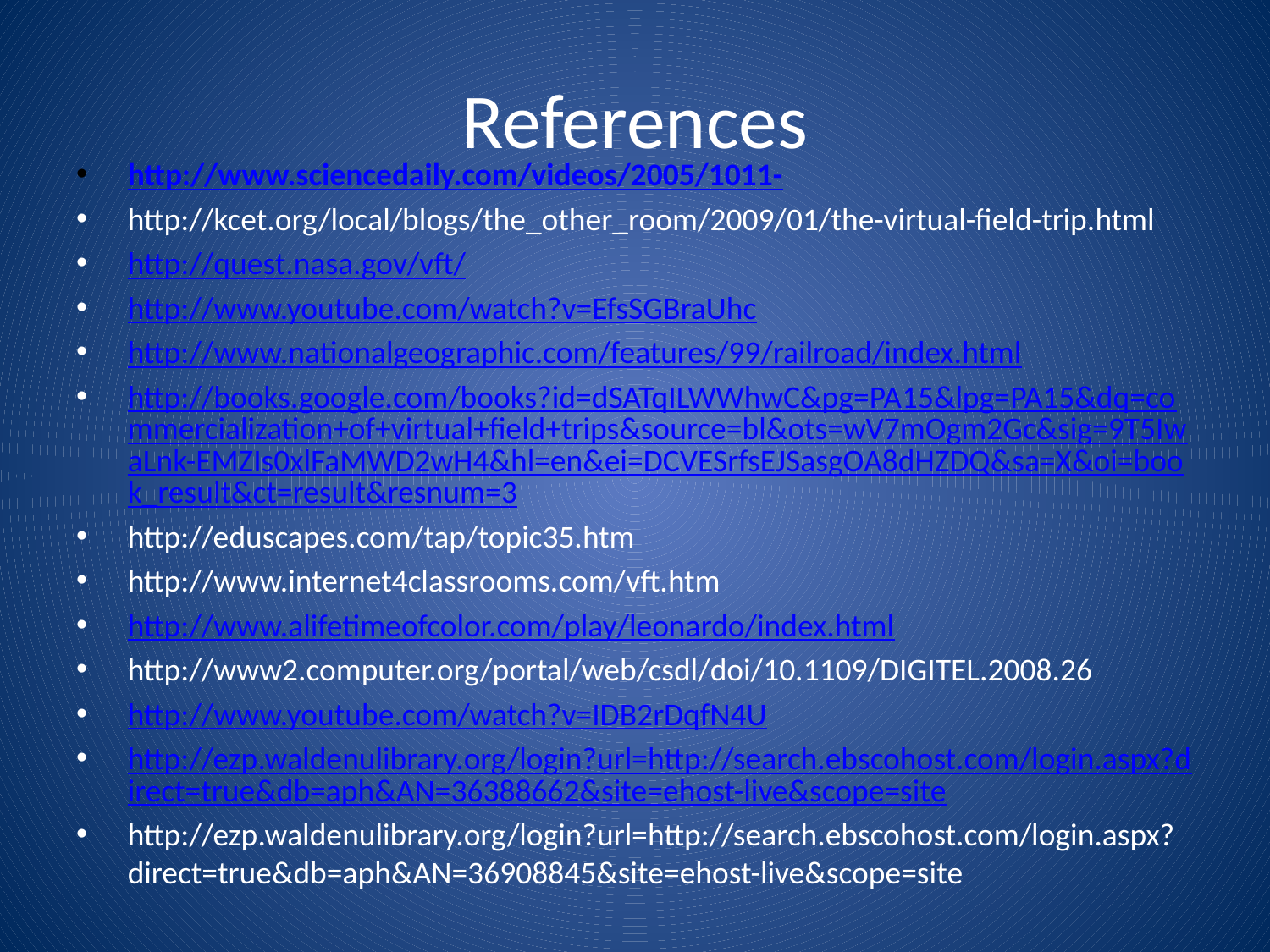

# References
http://www.sciencedaily.com/videos/2005/1011-
http://kcet.org/local/blogs/the_other_room/2009/01/the-virtual-field-trip.html
http://quest.nasa.gov/vft/
http://www.youtube.com/watch?v=EfsSGBraUhc
http://www.nationalgeographic.com/features/99/railroad/index.html
http://books.google.com/books?id=dSATqILWWhwC&pg=PA15&lpg=PA15&dq=commercialization+of+virtual+field+trips&source=bl&ots=wV7mOgm2Gc&sig=9T5IwaLnk-EMZIs0xlFaMWD2wH4&hl=en&ei=DCVESrfsEJSasgOA8dHZDQ&sa=X&oi=book_result&ct=result&resnum=3
http://eduscapes.com/tap/topic35.htm
http://www.internet4classrooms.com/vft.htm
http://www.alifetimeofcolor.com/play/leonardo/index.html
http://www2.computer.org/portal/web/csdl/doi/10.1109/DIGITEL.2008.26
http://www.youtube.com/watch?v=IDB2rDqfN4U
http://ezp.waldenulibrary.org/login?url=http://search.ebscohost.com/login.aspx?direct=true&db=aph&AN=36388662&site=ehost-live&scope=site
http://ezp.waldenulibrary.org/login?url=http://search.ebscohost.com/login.aspx?direct=true&db=aph&AN=36908845&site=ehost-live&scope=site